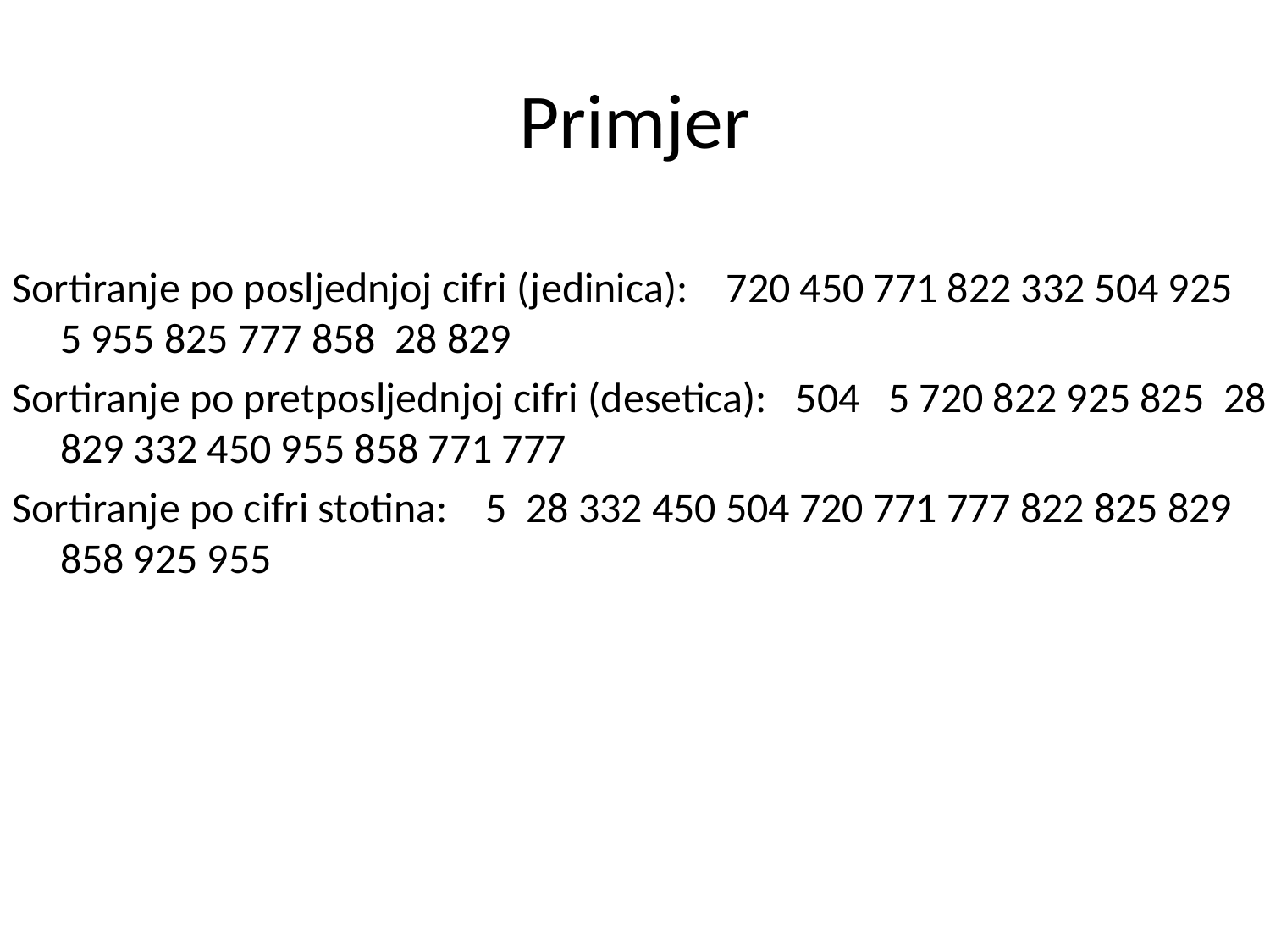

Primjer
Sortiranje po posljednjoj cifri (jedinica):    720 450 771 822 332 504 925   5 955 825 777 858  28 829
Sortiranje po pretposljednjoj cifri (desetica):   504   5 720 822 925 825  28 829 332 450 955 858 771 777
Sortiranje po cifri stotina:    5  28 332 450 504 720 771 777 822 825 829 858 925 955